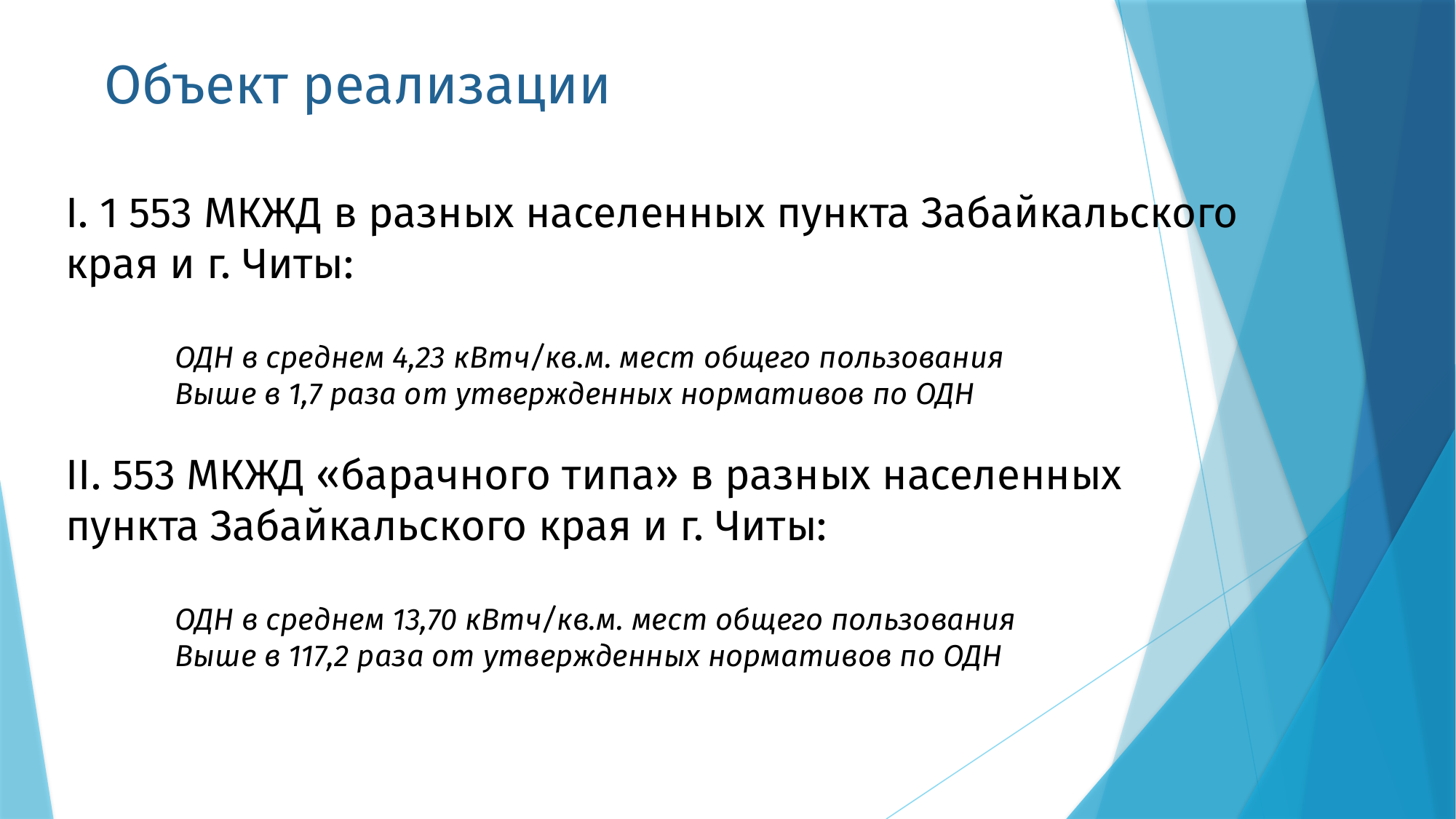

Объект реализации

I. 1 553 МКЖД в разных населенных пункта Забайкальского края и г. Читы:

	ОДН в среднем 4,23 кВтч/кв.м. мест общего пользования
	Выше в 1,7 раза от утвержденных нормативов по ОДН

II. 553 МКЖД «барачного типа» в разных населенных пункта Забайкальского края и г. Читы:

	ОДН в среднем 13,70 кВтч/кв.м. мест общего пользования
	Выше в 117,2 раза от утвержденных нормативов по ОДН